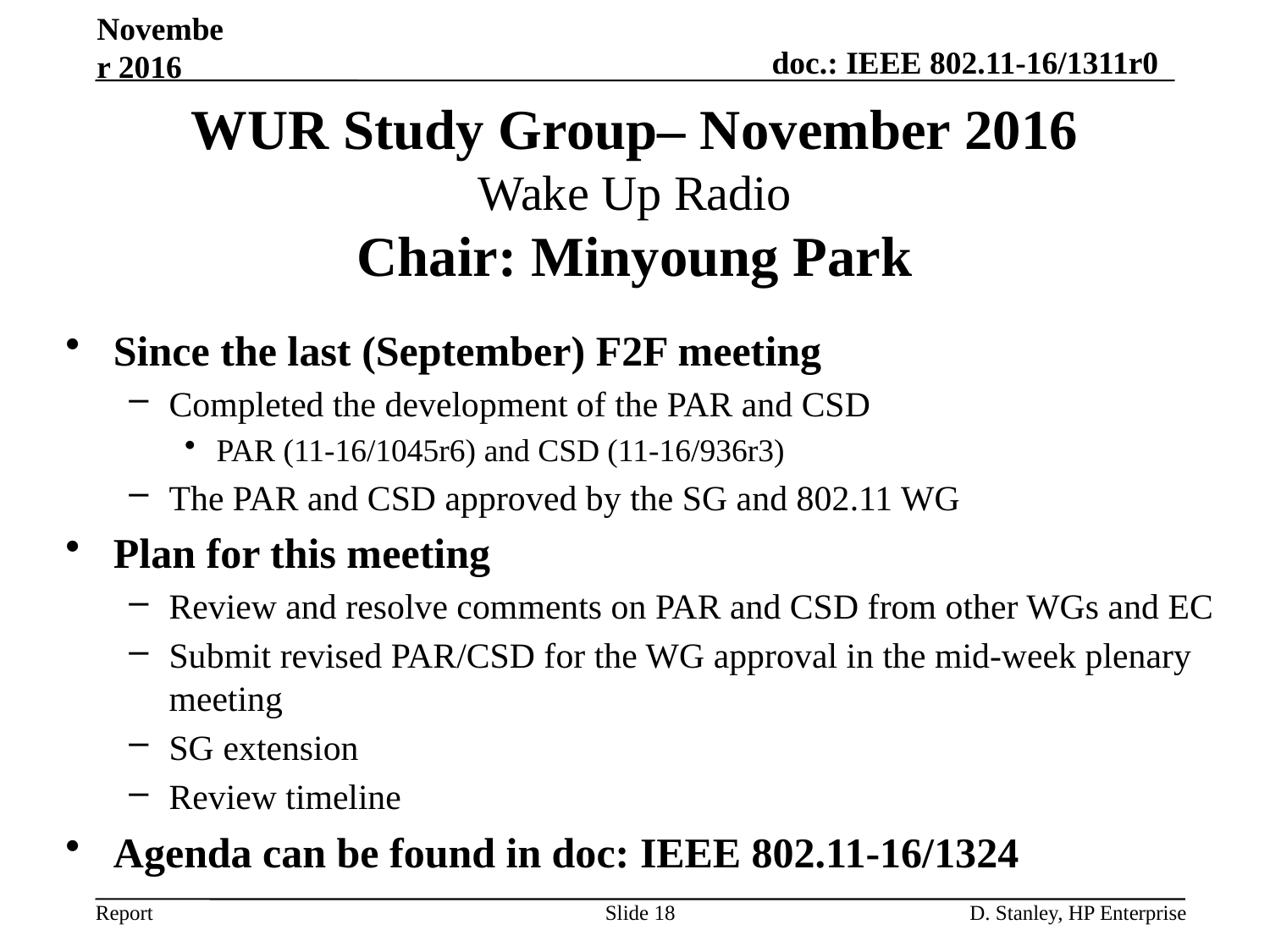

November 2016
# WUR Study Group– November 2016 Wake Up Radio Chair: Minyoung Park
Since the last (September) F2F meeting
Completed the development of the PAR and CSD
PAR (11-16/1045r6) and CSD (11-16/936r3)
The PAR and CSD approved by the SG and 802.11 WG
Plan for this meeting
Review and resolve comments on PAR and CSD from other WGs and EC
Submit revised PAR/CSD for the WG approval in the mid-week plenary meeting
SG extension
Review timeline
Agenda can be found in doc: IEEE 802.11-16/1324

Slide 18
D. Stanley, HP Enterprise